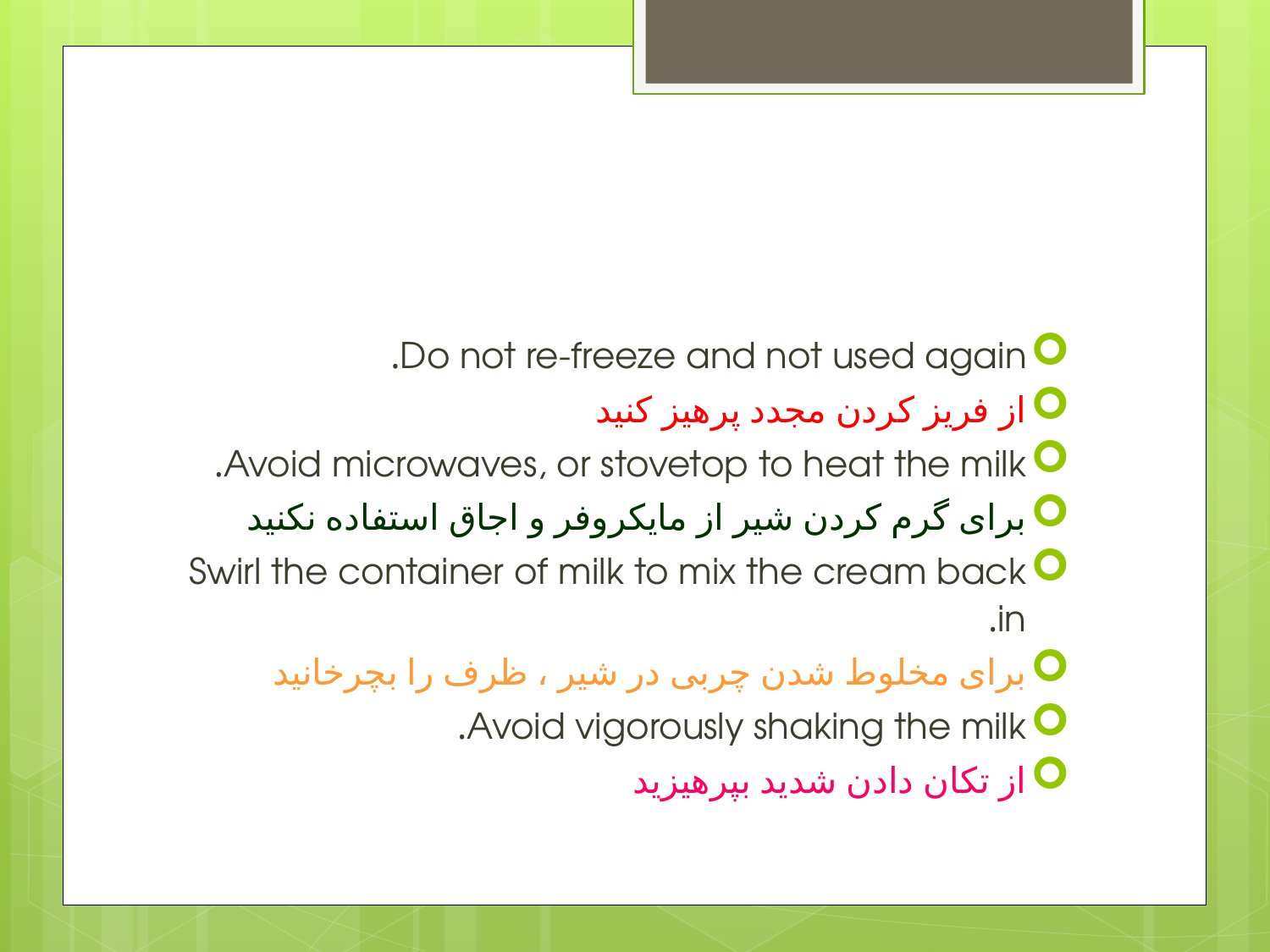

#
Do not re-freeze and not used again.
از فریز کردن مجدد پرهیز کنید
Avoid microwaves, or stovetop to heat the milk.
برای گرم کردن شیر از مایکروفر و اجاق استفاده نکنید
Swirl the container of milk to mix the cream back in.
برای مخلوط شدن چربی در شیر ، ظرف را بچرخانید
Avoid vigorously shaking the milk.
از تکان دادن شدید بپرهیزید